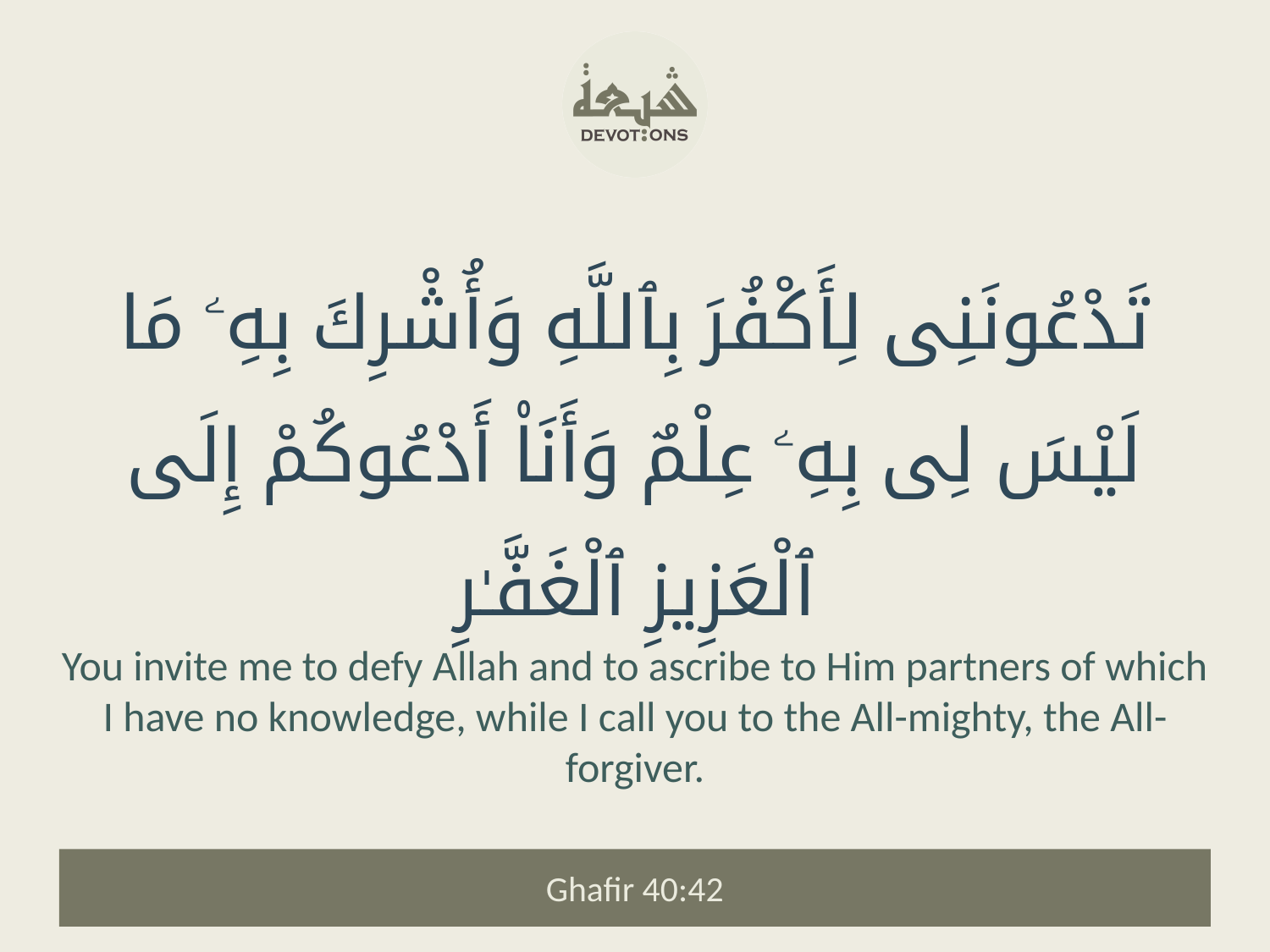

تَدْعُونَنِى لِأَكْفُرَ بِٱللَّهِ وَأُشْرِكَ بِهِۦ مَا لَيْسَ لِى بِهِۦ عِلْمٌ وَأَنَا۠ أَدْعُوكُمْ إِلَى ٱلْعَزِيزِ ٱلْغَفَّـٰرِ
You invite me to defy Allah and to ascribe to Him partners of which I have no knowledge, while I call you to the All-mighty, the All-forgiver.
Ghafir 40:42